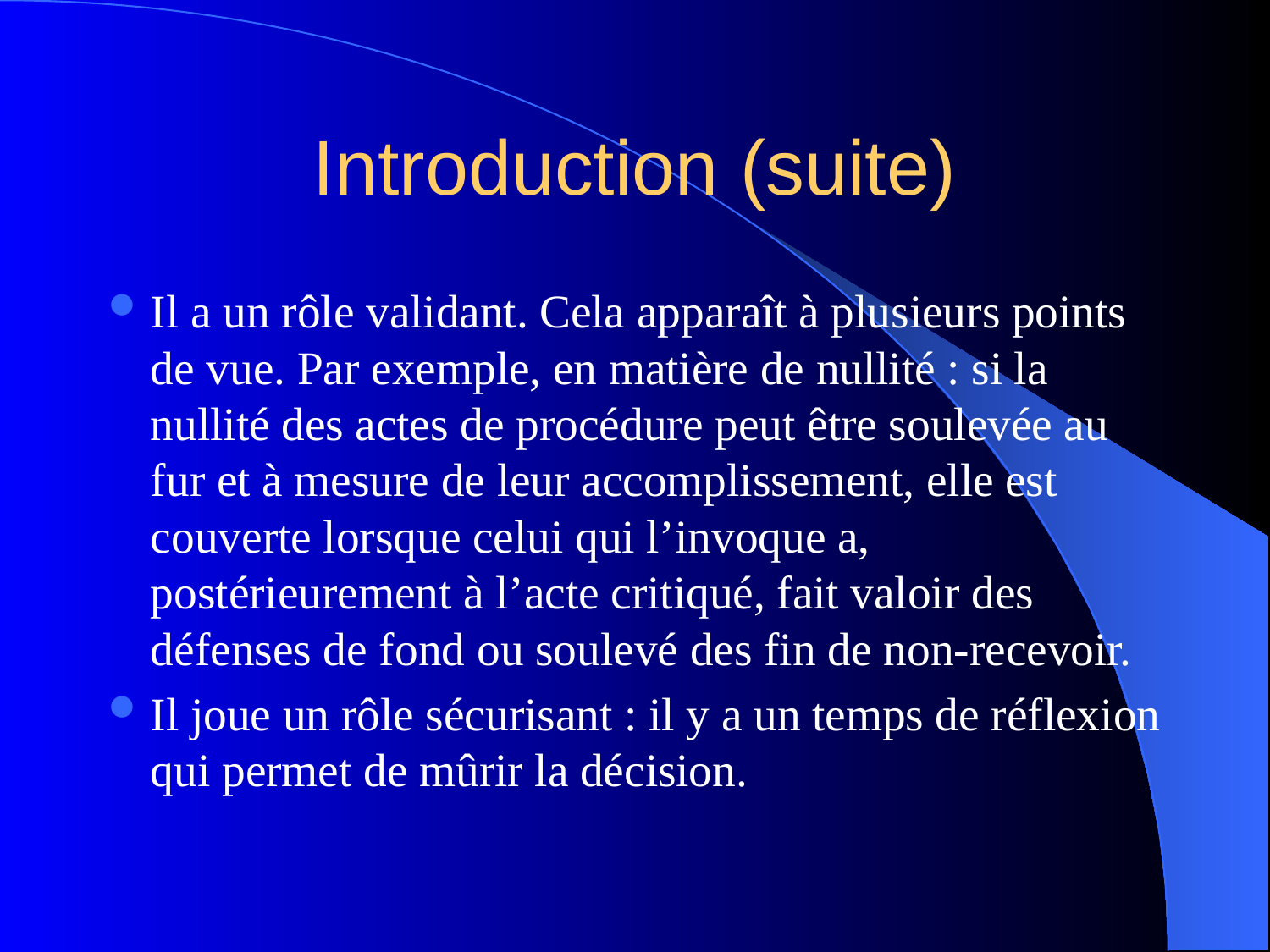

# Introduction (suite)
Il a un rôle validant. Cela apparaît à plusieurs points de vue. Par exemple, en matière de nullité : si la nullité des actes de procédure peut être soulevée au fur et à mesure de leur accomplissement, elle est couverte lorsque celui qui l’invoque a, postérieurement à l’acte critiqué, fait valoir des défenses de fond ou soulevé des fin de non-recevoir.
Il joue un rôle sécurisant : il y a un temps de réflexion qui permet de mûrir la décision.